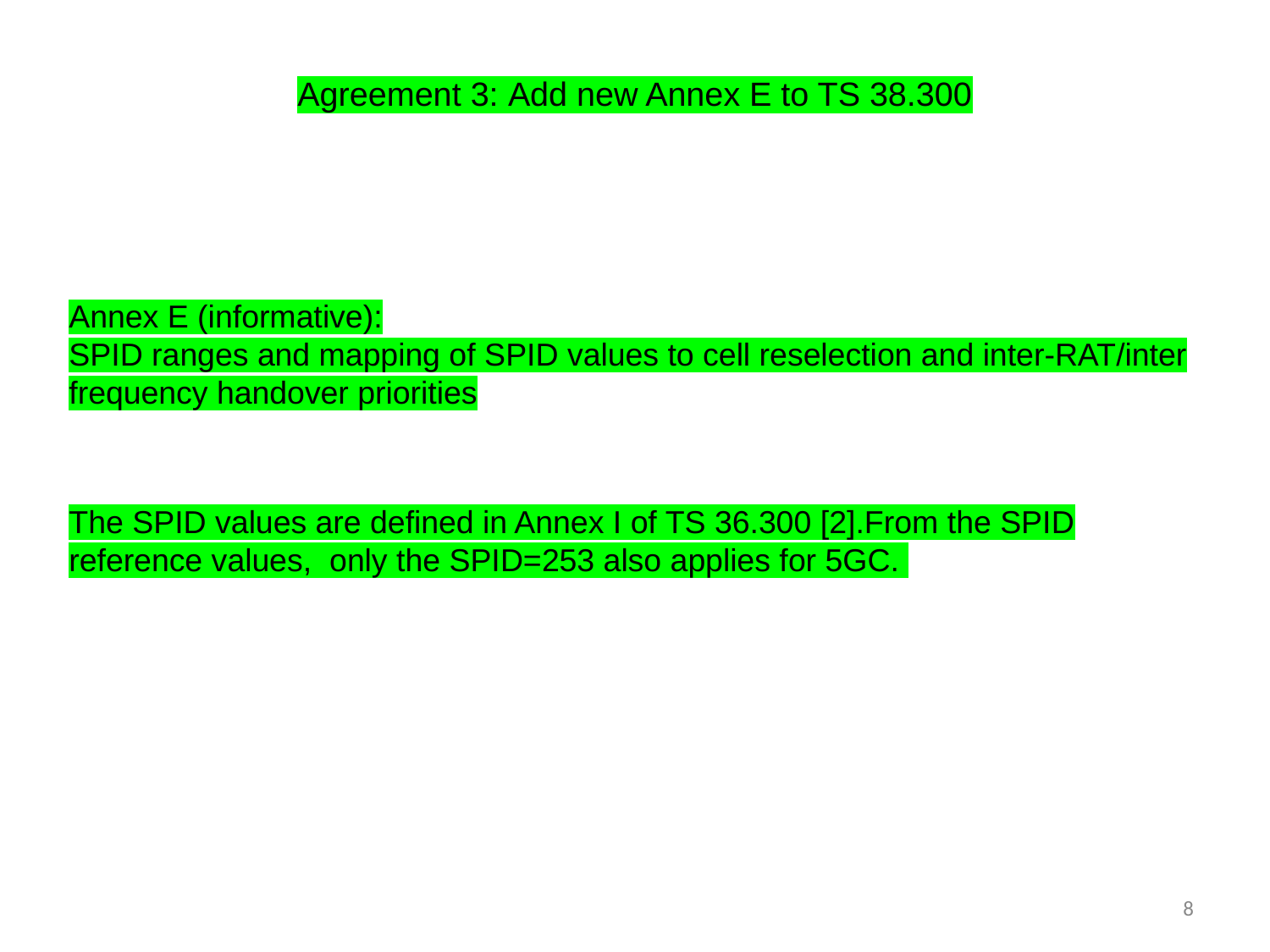

# Agreement 3: Add new Annex E to TS 38.300
Annex E (informative):
SPID ranges and mapping of SPID values to cell reselection and inter-RAT/inter frequency handover priorities

The SPID values are defined in Annex I of TS 36.300 [2].From the SPID reference values,  only the SPID=253 also applies for 5GC.

8